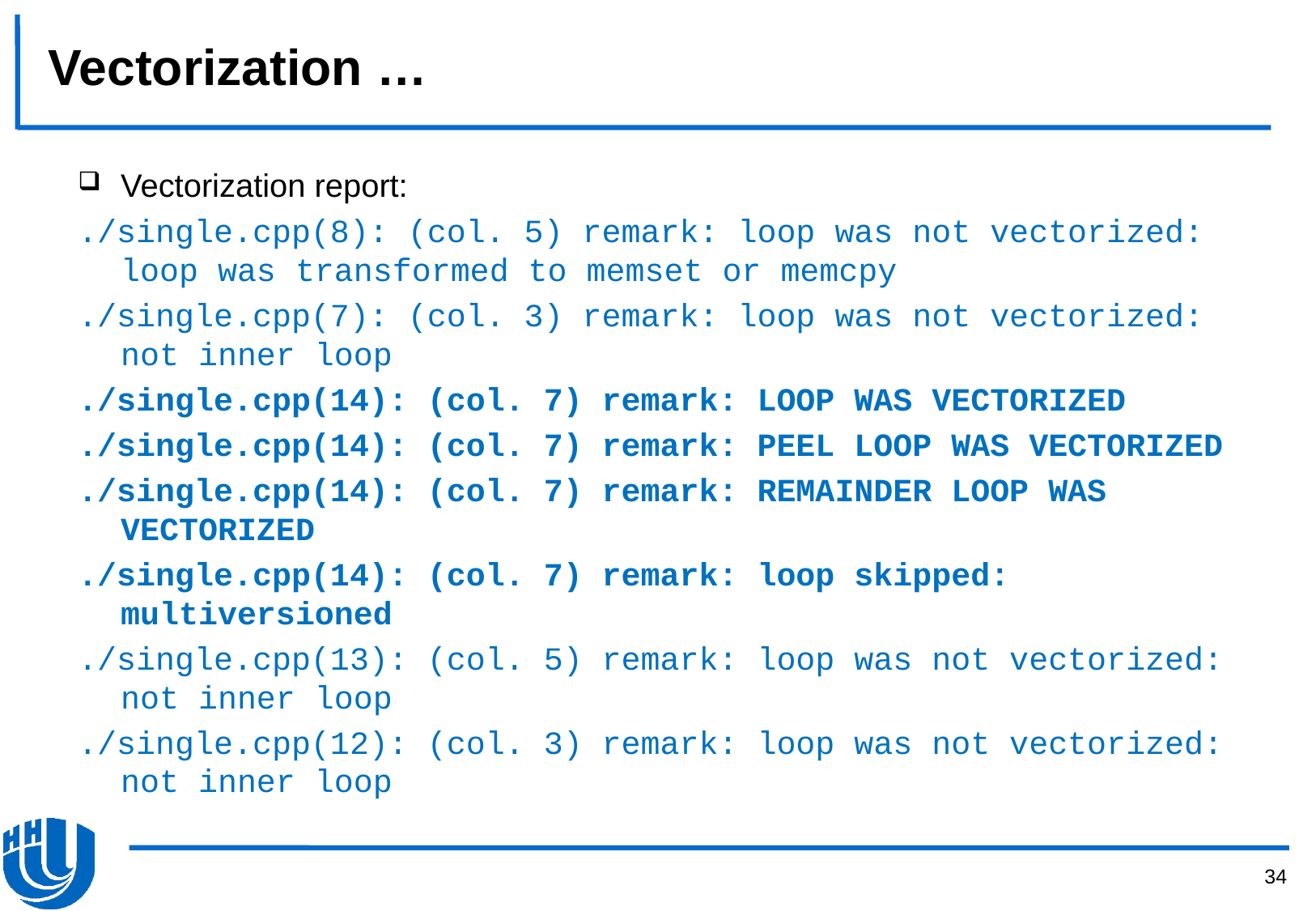

# Vectorization …
Vectorization report:
./single.cpp(8): (col. 5) remark: loop was not vectorized: loop was transformed to memset or memcpy
./single.cpp(7): (col. 3) remark: loop was not vectorized: not inner loop
./single.cpp(14): (col. 7) remark: LOOP WAS VECTORIZED
./single.cpp(14): (col. 7) remark: PEEL LOOP WAS VECTORIZED
./single.cpp(14): (col. 7) remark: REMAINDER LOOP WAS VECTORIZED
./single.cpp(14): (col. 7) remark: loop skipped: multiversioned
./single.cpp(13): (col. 5) remark: loop was not vectorized: not inner loop
./single.cpp(12): (col. 3) remark: loop was not vectorized: not inner loop